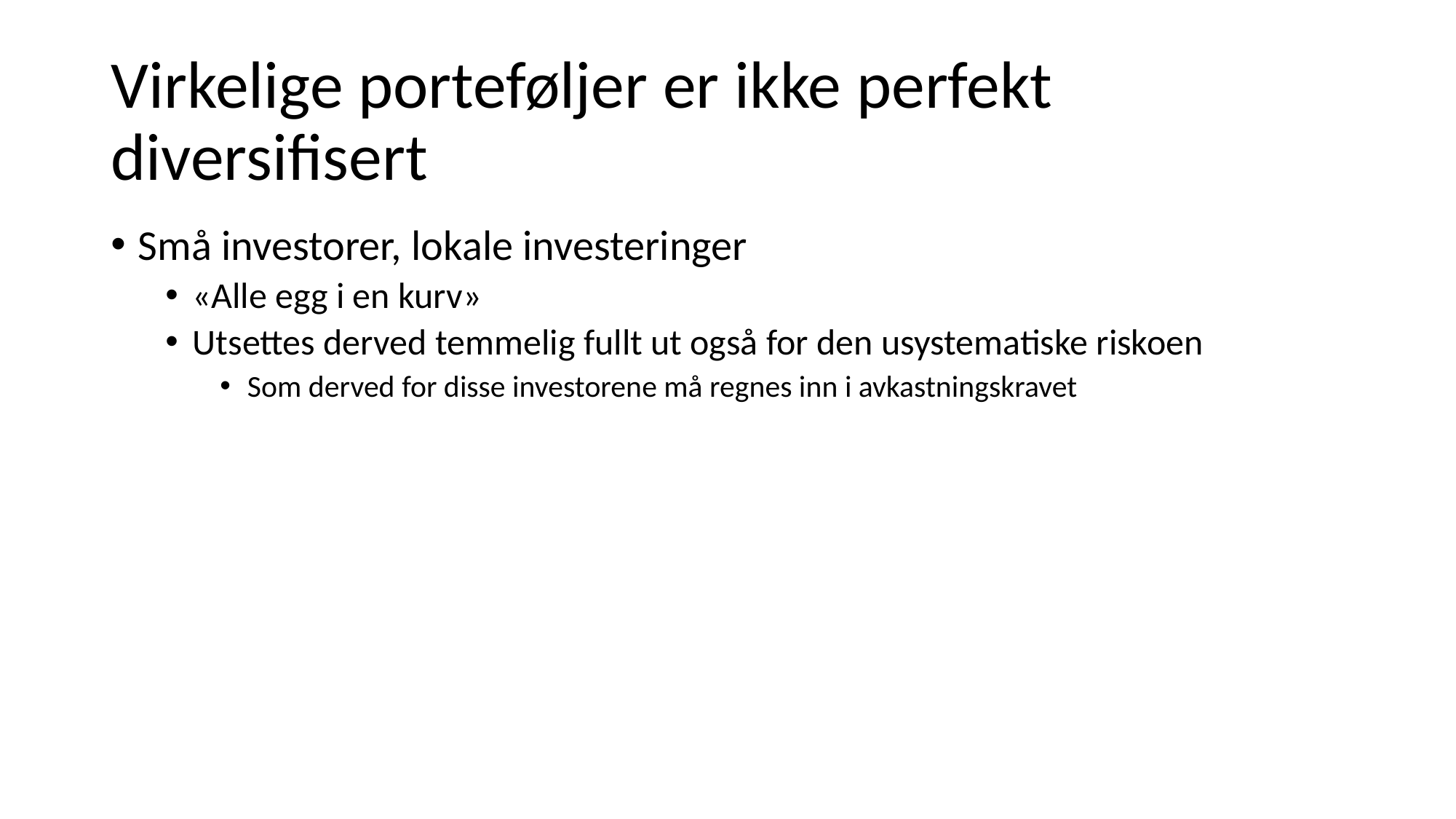

# Virkelige porteføljer er ikke perfekt diversifisert
Små investorer, lokale investeringer
«Alle egg i en kurv»
Utsettes derved temmelig fullt ut også for den usystematiske riskoen
Som derved for disse investorene må regnes inn i avkastningskravet